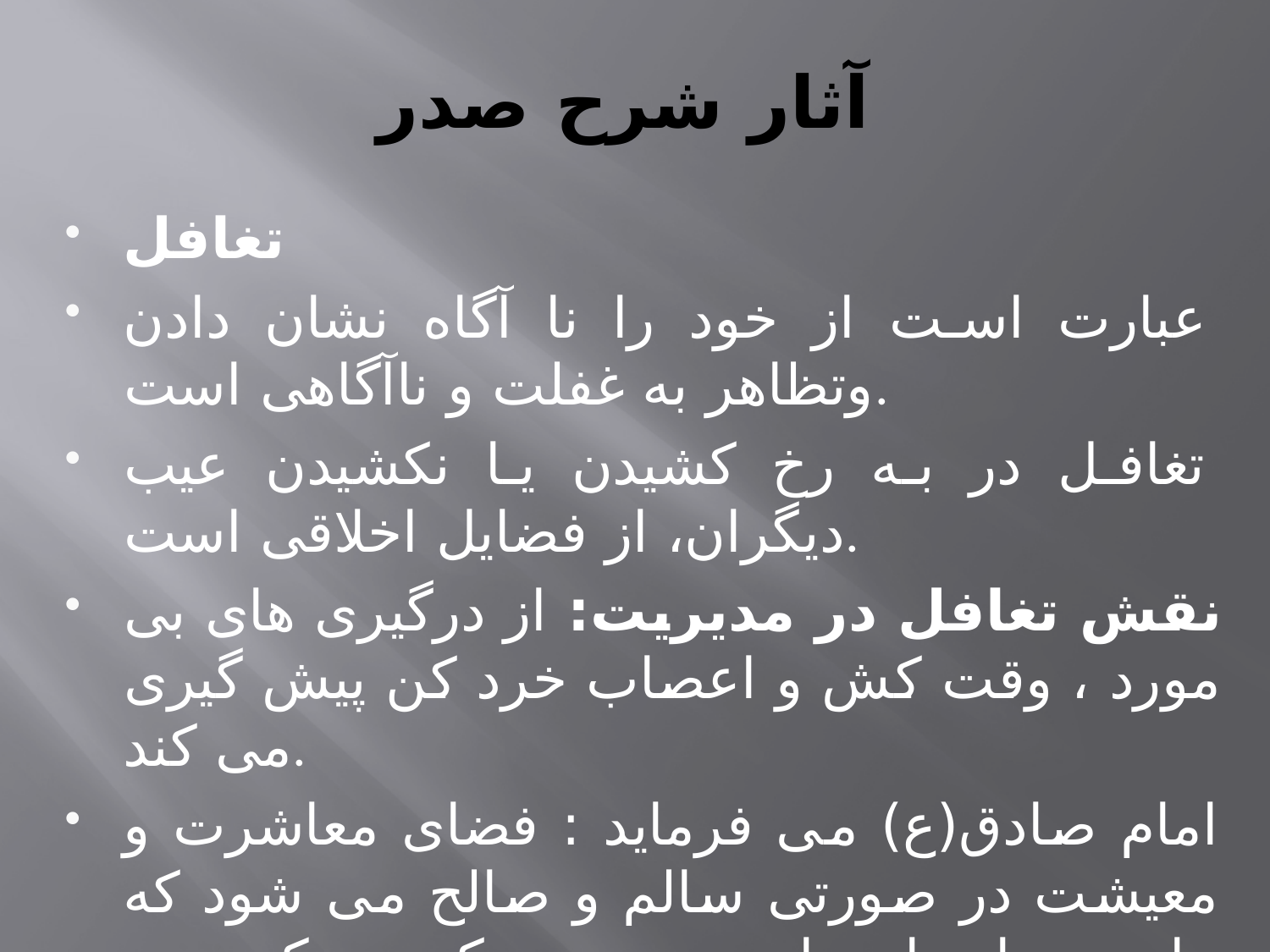

# آثار شرح صدر
تغافل
عبارت است از خود را نا آگاه نشان دادن وتظاهر به غفلت و ناآگاهی است.
تغافل در به رخ کشیدن یا نکشیدن عیب دیگران، از فضایل اخلاقی است.
نقش تغافل در مدیریت: از درگیری های بی مورد ، وقت کش و اعصاب خرد کن پیش گیری می کند.
امام صادق(ع) می فرماید : فضای معاشرت و معیشت در صورتی سالم و صالح می شود که مانند پیمانه ای با دو سوم زیرکی و یک سوم تغافل پُر شود.